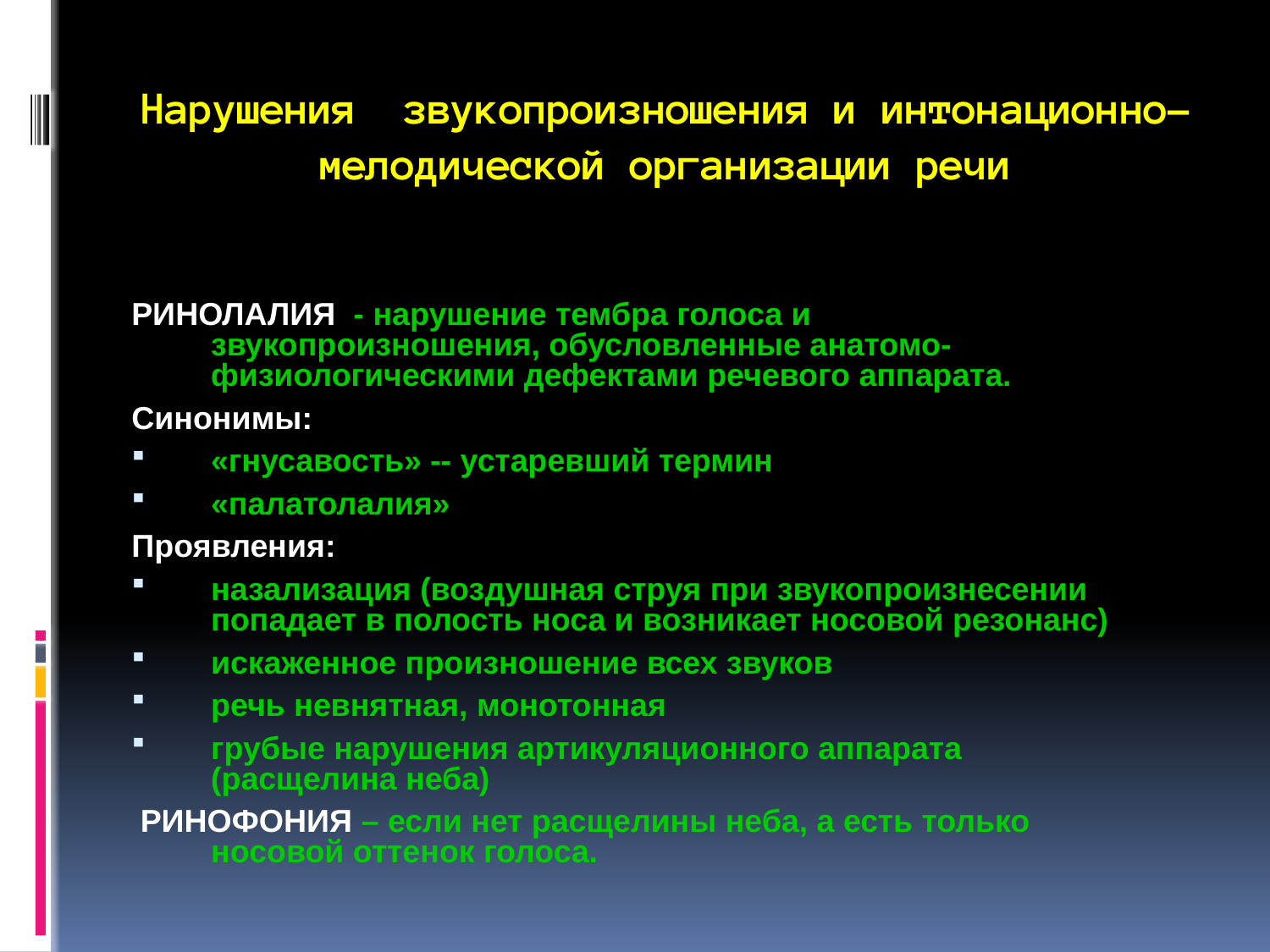

# Нарушения  звукопроизношения и интонационно-мелодической организации речи

РИНОЛАЛИЯ  - нарушение тембра голоса и звукопроизношения, обусловленные анатомо-физиологическими дефектами речевого аппарата.
Синонимы:
«гнусавость» -- устаревший термин
«палатолалия»
Проявления:
назализация (воздушная струя при звукопроизнесении попадает в полость носа и возникает носовой резонанс)
искаженное произношение всех звуков
речь невнятная, монотонная
грубые нарушения артикуляционного аппарата (расщелина неба)
 РИНОФОНИЯ – если нет расщелины неба, а есть только носовой оттенок голоса.